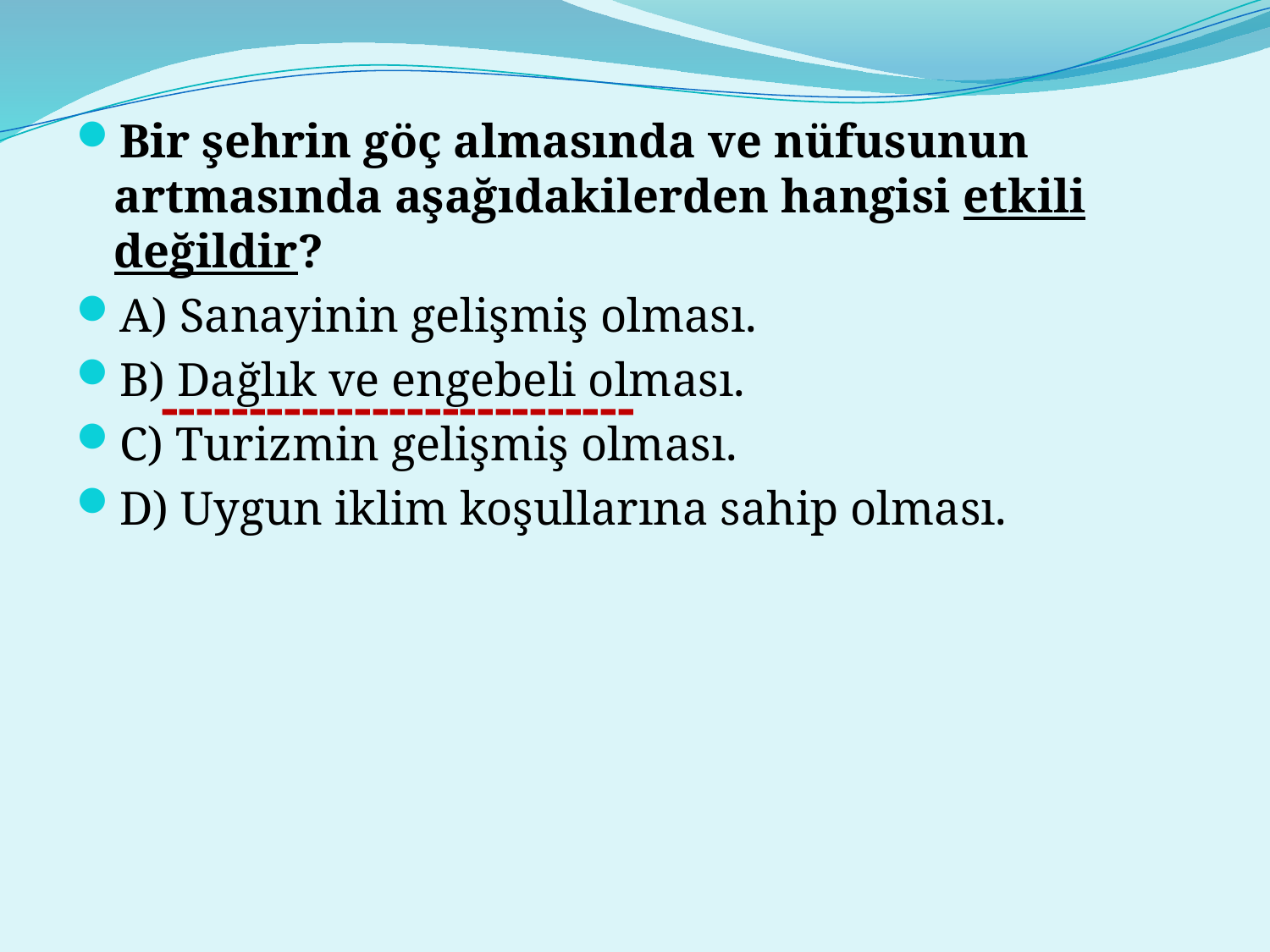

Bir şehrin göç almasında ve nüfusunun artmasında aşağıdakilerden hangisi etkili değildir?
A) Sanayinin gelişmiş olması.
B) Dağlık ve engebeli olması.
C) Turizmin gelişmiş olması.
D) Uygun iklim koşullarına sahip olması.
---------------------------